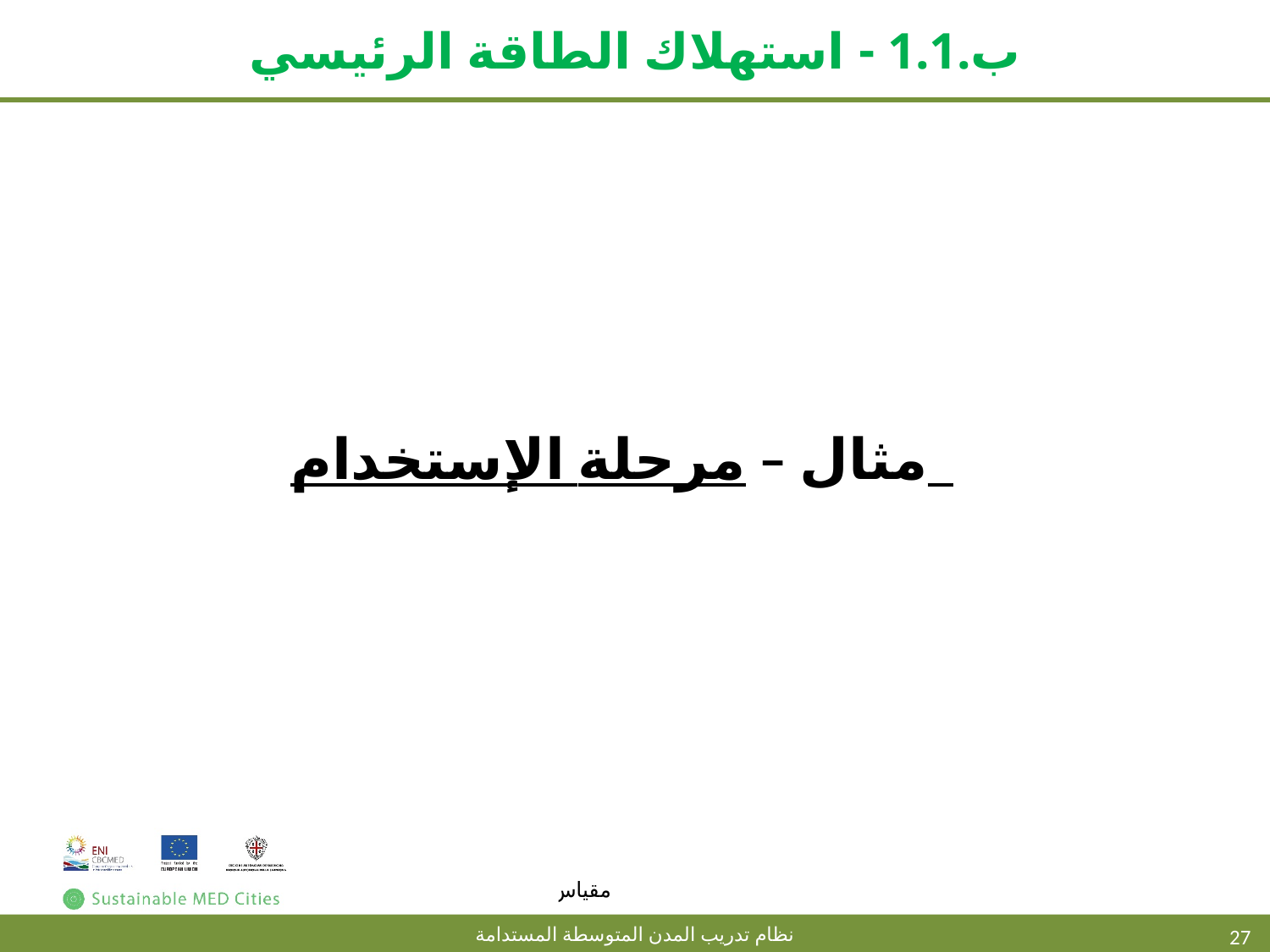

# ب.1.1 - استهلاك الطاقة الرئيسي

مثال – مرحلة الإستخدام

27